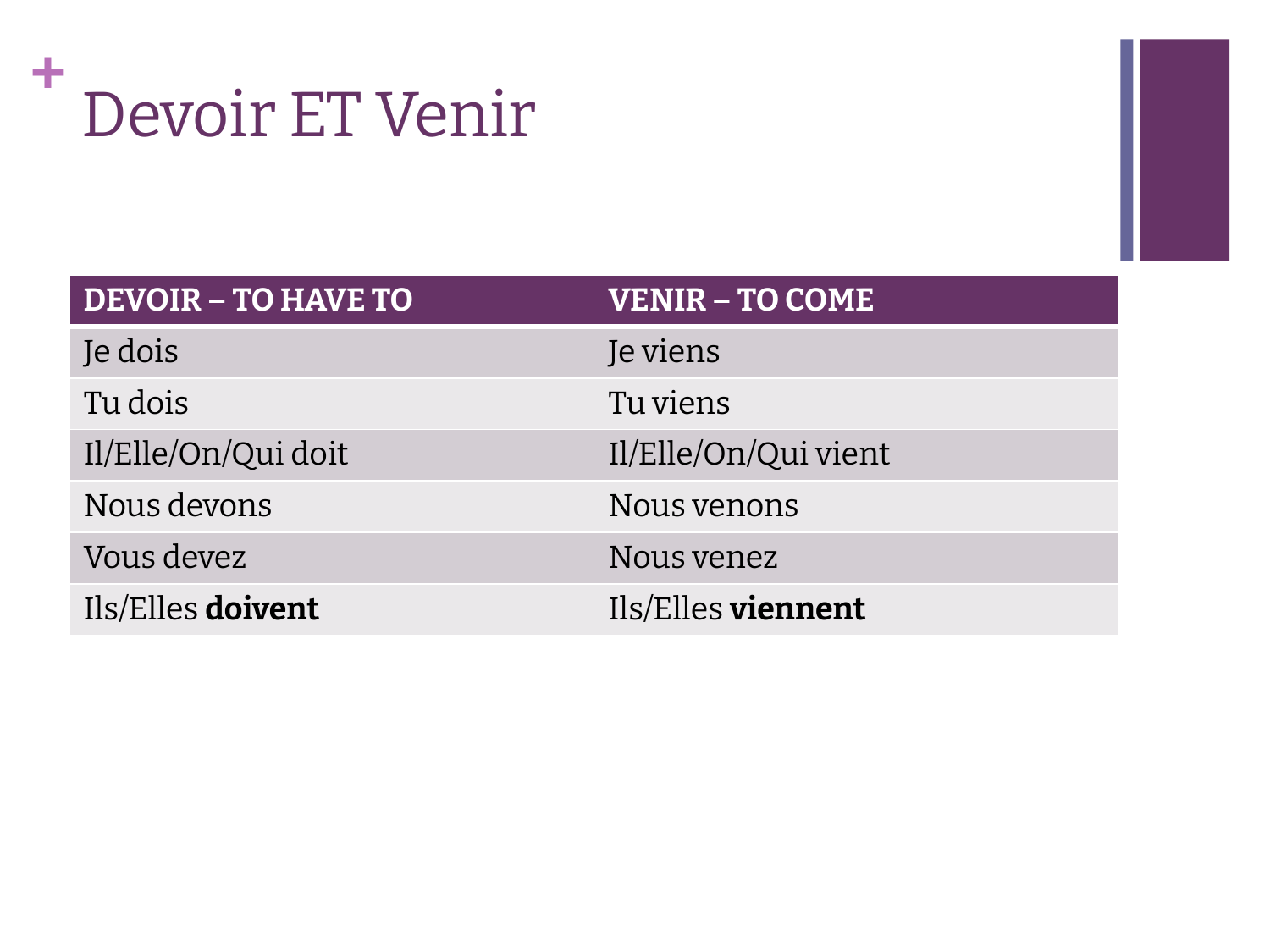

# Devoir ET Venir
| DEVOIR – TO HAVE TO | VENIR – TO COME |
| --- | --- |
| Je dois | Je viens |
| Tu dois | Tu viens |
| Il/Elle/On/Qui doit | Il/Elle/On/Qui vient |
| Nous devons | Nous venons |
| Vous devez | Nous venez |
| Ils/Elles doivent | Ils/Elles viennent |